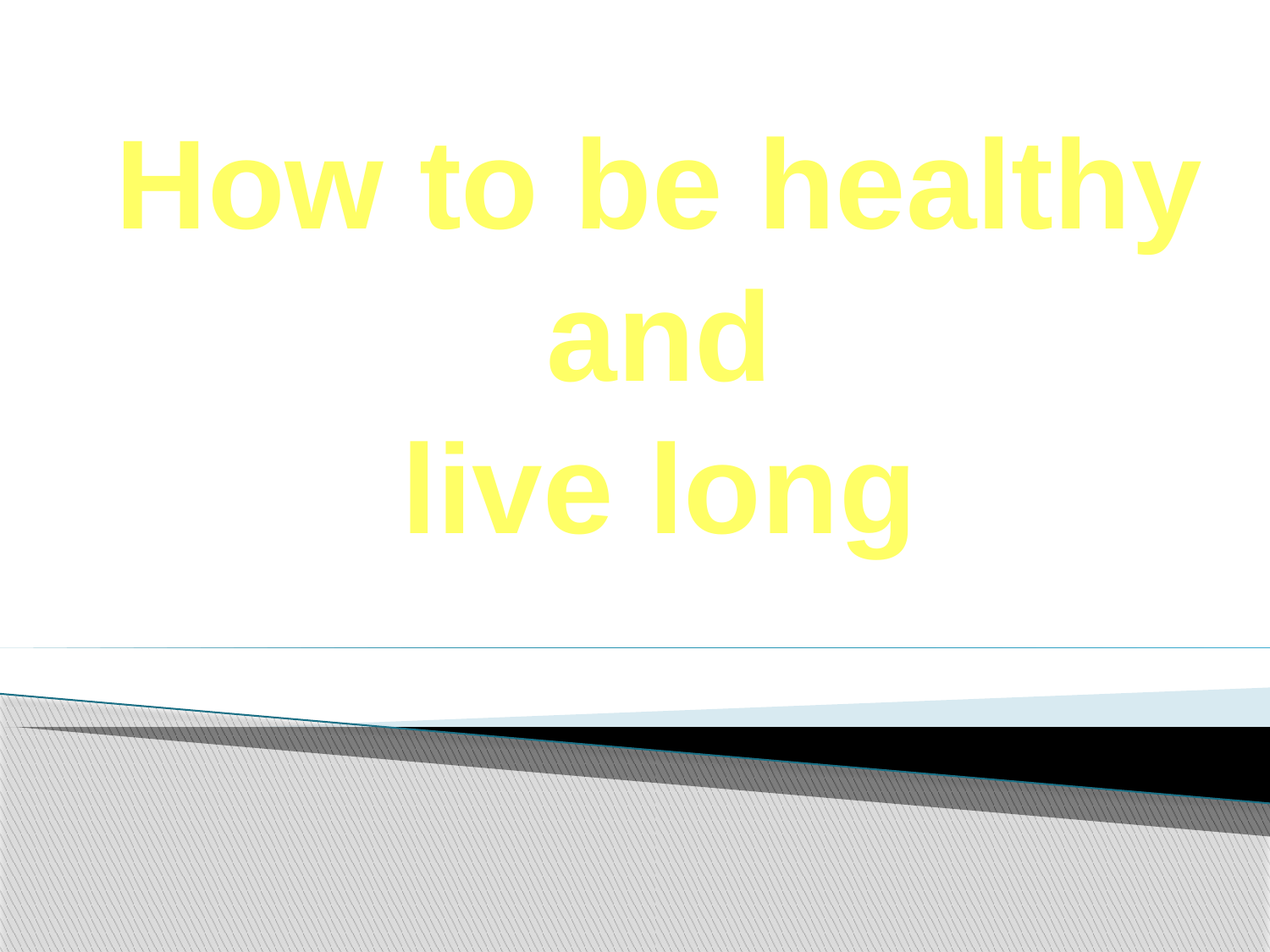

# How to be healthy and live long